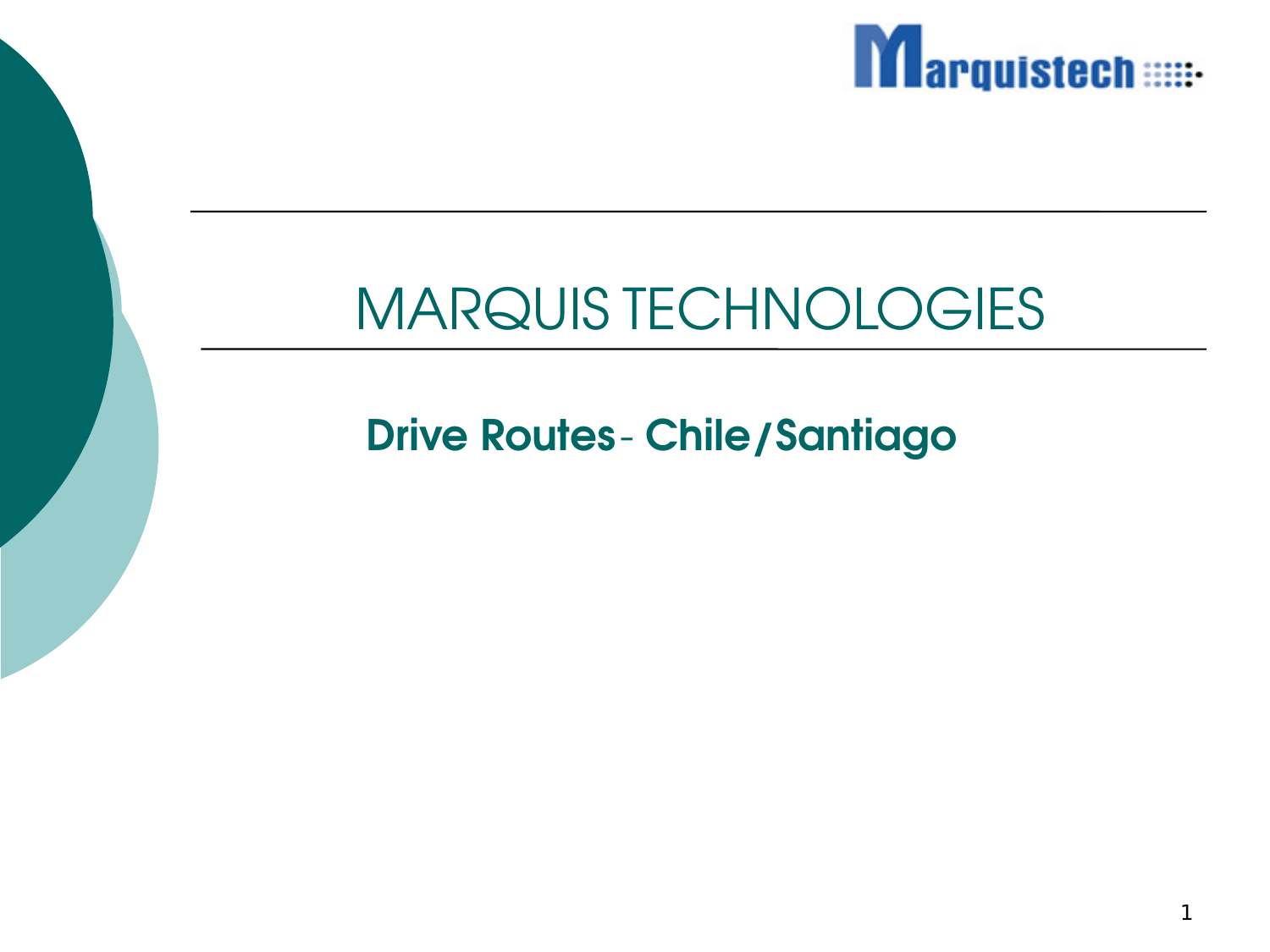

# MARQUIS TECHNOLOGIES
Drive Routes	- Chile/Santiago

1